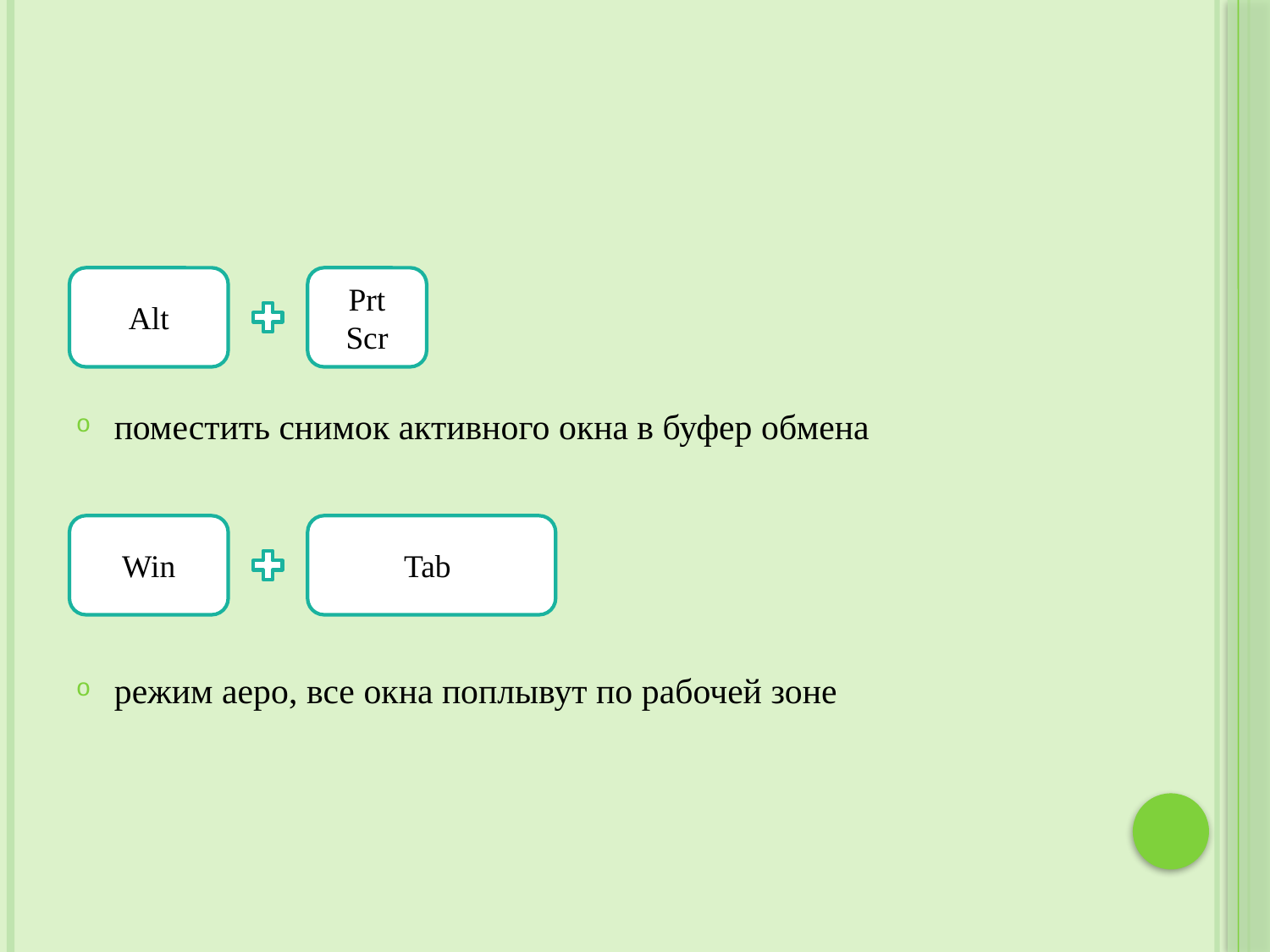

поместить снимок активного окна в буфер обмена

режим аеро, все окна поплывут по рабочей зоне

Alt
Prt Scr

Win
Tab